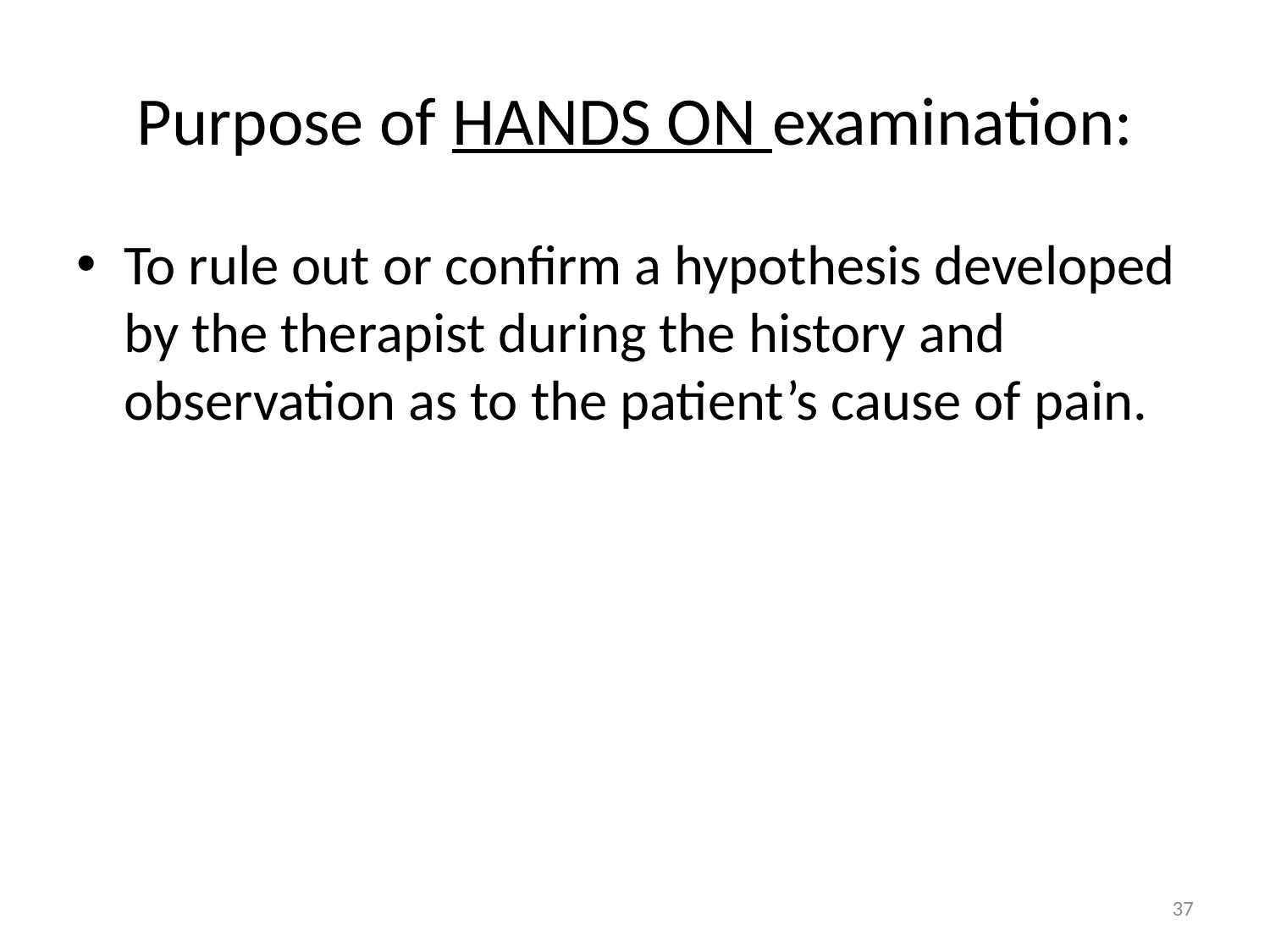

# Purpose of HANDS ON examination:
To rule out or confirm a hypothesis developed by the therapist during the history and observation as to the patient’s cause of pain.

37